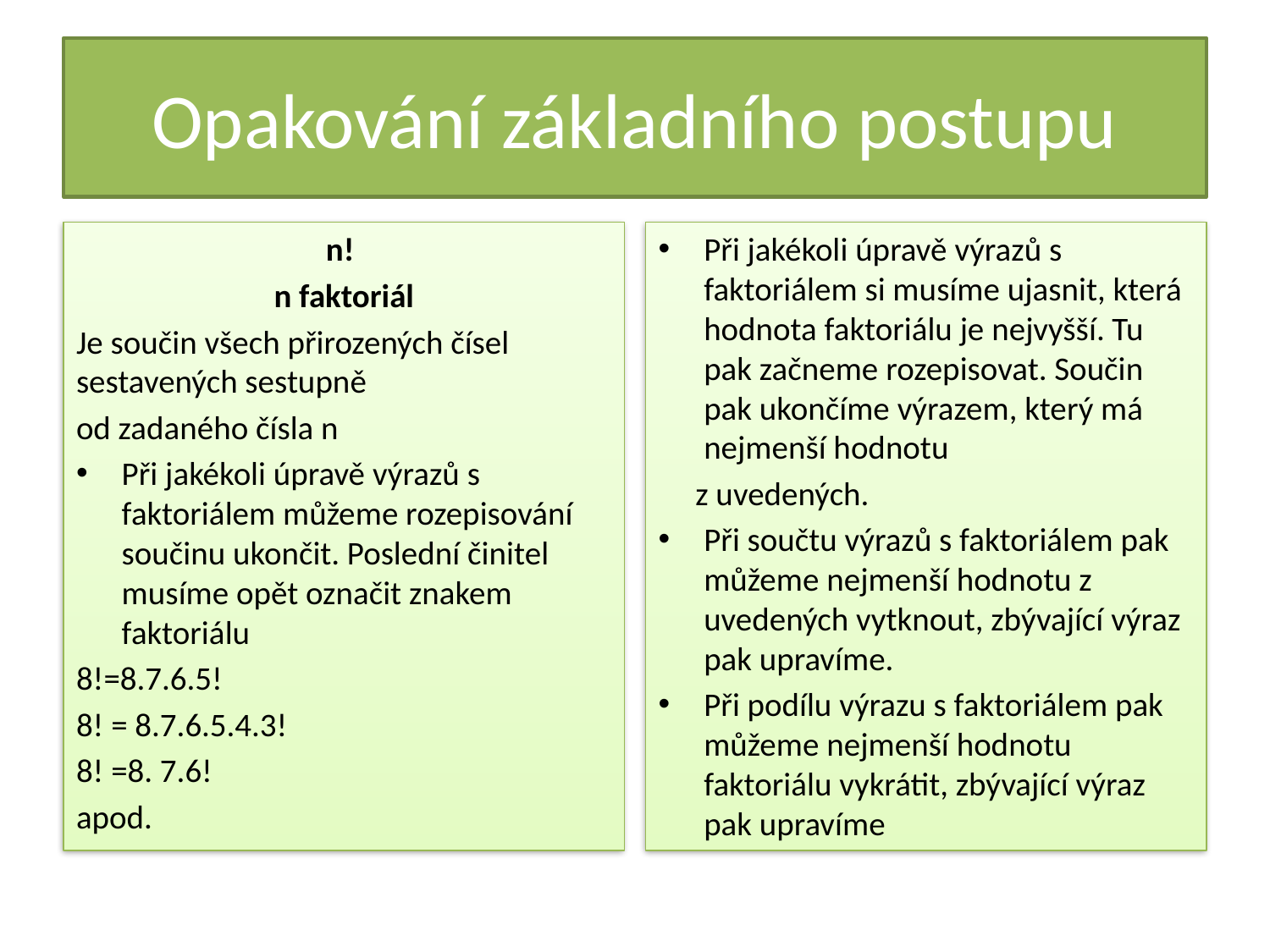

# Opakování základního postupu
n!
n faktoriál
Je součin všech přirozených čísel sestavených sestupně
od zadaného čísla n
Při jakékoli úpravě výrazů s faktoriálem můžeme rozepisování součinu ukončit. Poslední činitel musíme opět označit znakem faktoriálu
8!=8.7.6.5!
8! = 8.7.6.5.4.3!
8! =8. 7.6!
apod.

Při jakékoli úpravě výrazů s faktoriálem si musíme ujasnit, která hodnota faktoriálu je nejvyšší. Tu pak začneme rozepisovat. Součin pak ukončíme výrazem, který má nejmenší hodnotu
     z uvedených.
Při součtu výrazů s faktoriálem pak můžeme nejmenší hodnotu z uvedených vytknout, zbývající výraz pak upravíme.
Při podílu výrazu s faktoriálem pak můžeme nejmenší hodnotu faktoriálu vykrátit, zbývající výraz pak upravíme